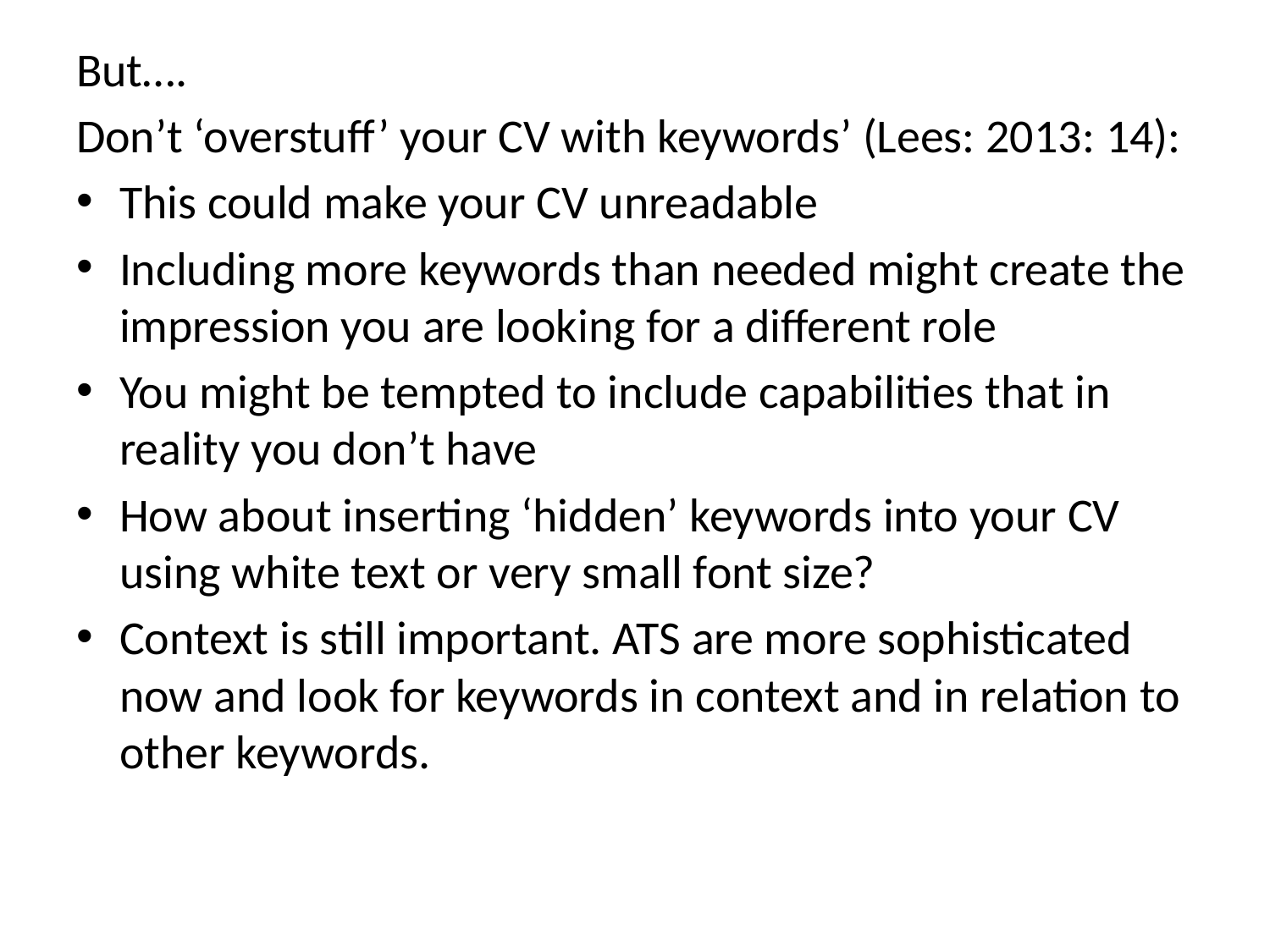

But….
Don’t ‘overstuff’ your CV with keywords’ (Lees: 2013: 14):
This could make your CV unreadable
Including more keywords than needed might create the impression you are looking for a different role
You might be tempted to include capabilities that in reality you don’t have
How about inserting ‘hidden’ keywords into your CV using white text or very small font size?
Context is still important. ATS are more sophisticated now and look for keywords in context and in relation to other keywords.